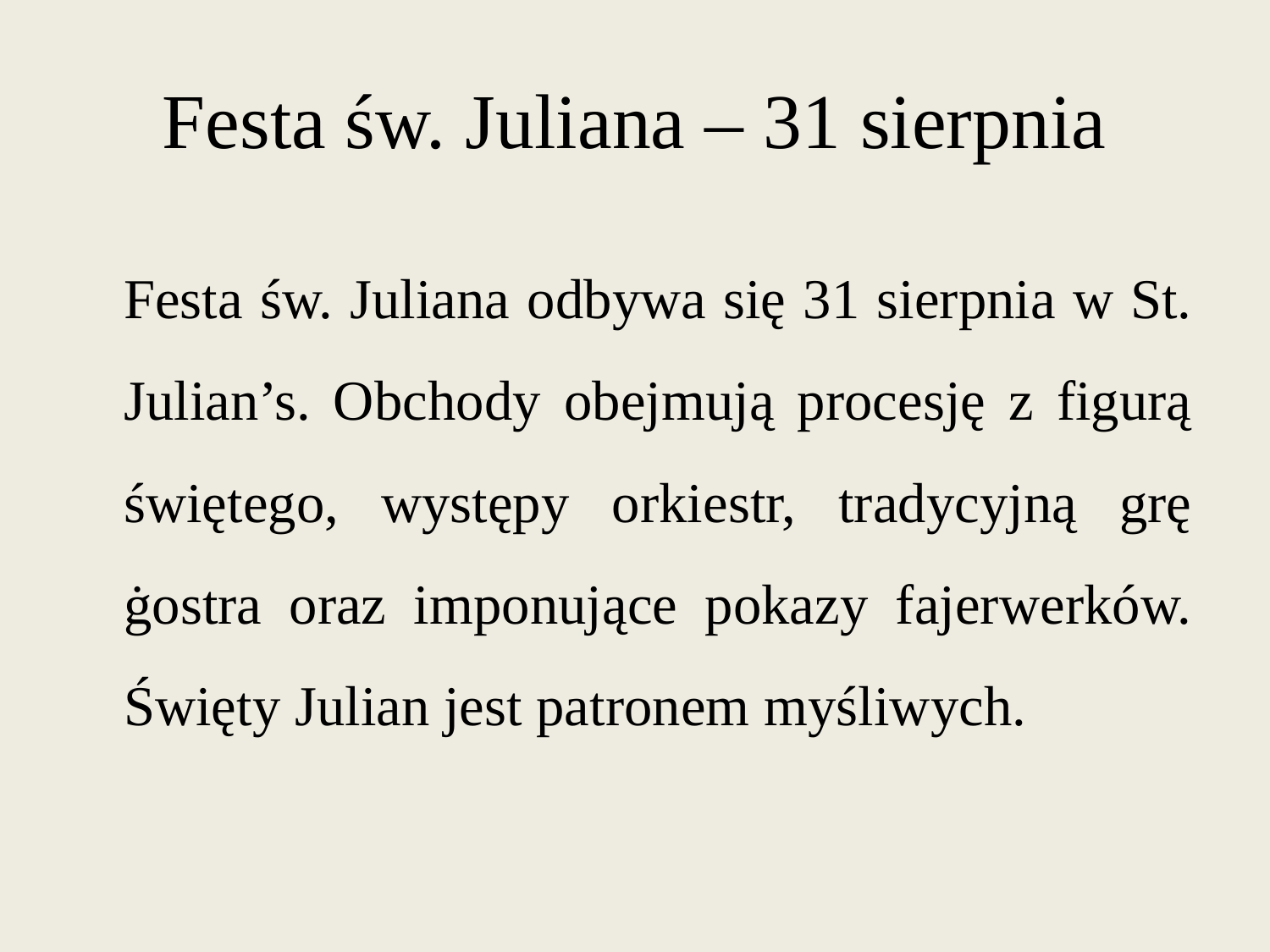

# Festa św. Juliana – 31 sierpnia
Festa św. Juliana odbywa się 31 sierpnia w St. Julian’s. Obchody obejmują procesję z figurą świętego, występy orkiestr, tradycyjną grę ġostra oraz imponujące pokazy fajerwerków. Święty Julian jest patronem myśliwych.